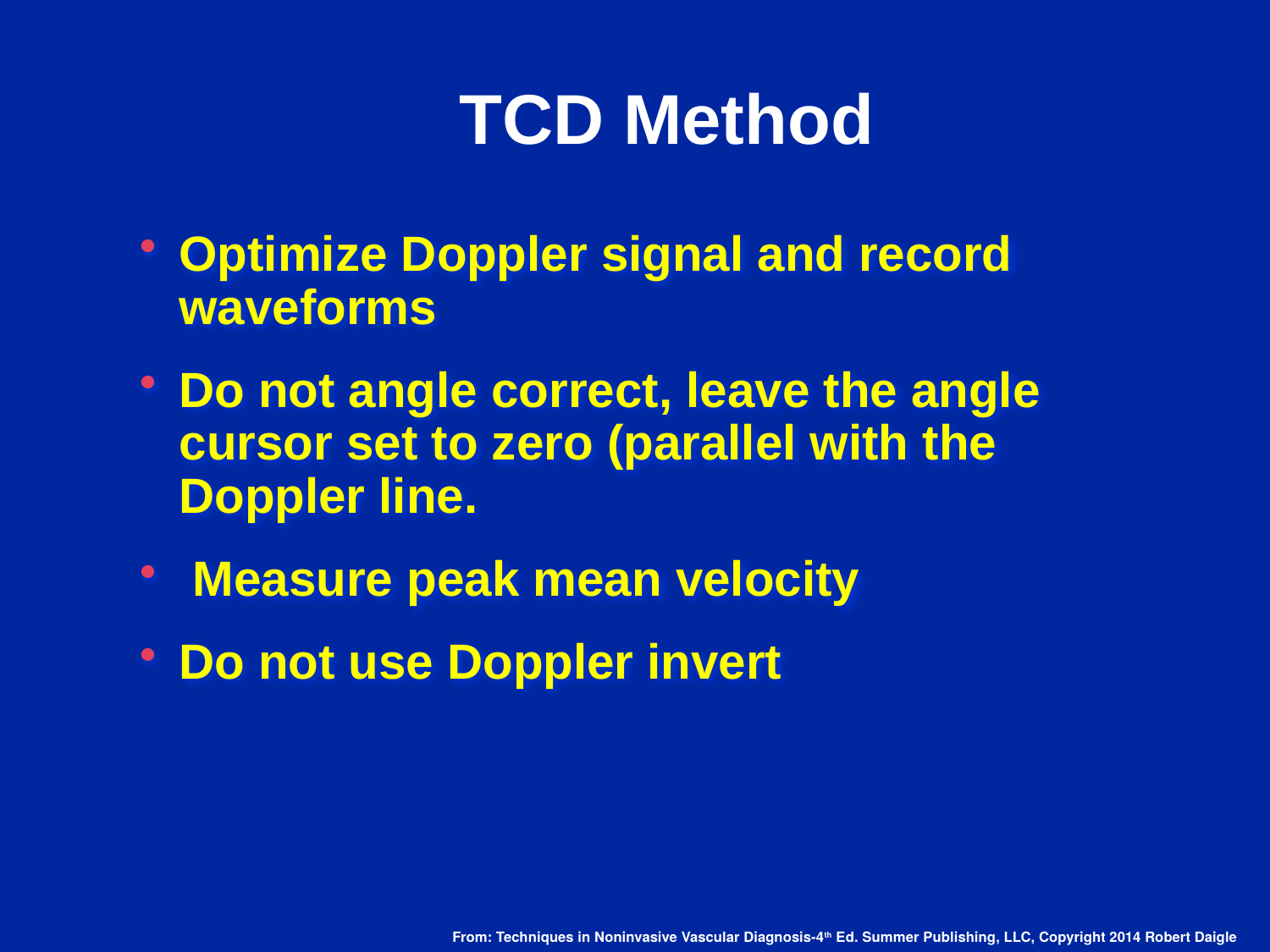

# TCD Method
Optimize Doppler signal and record waveforms
Do not angle correct, leave the angle cursor set to zero (parallel with the Doppler line.
 Measure peak mean velocity
Do not use Doppler invert